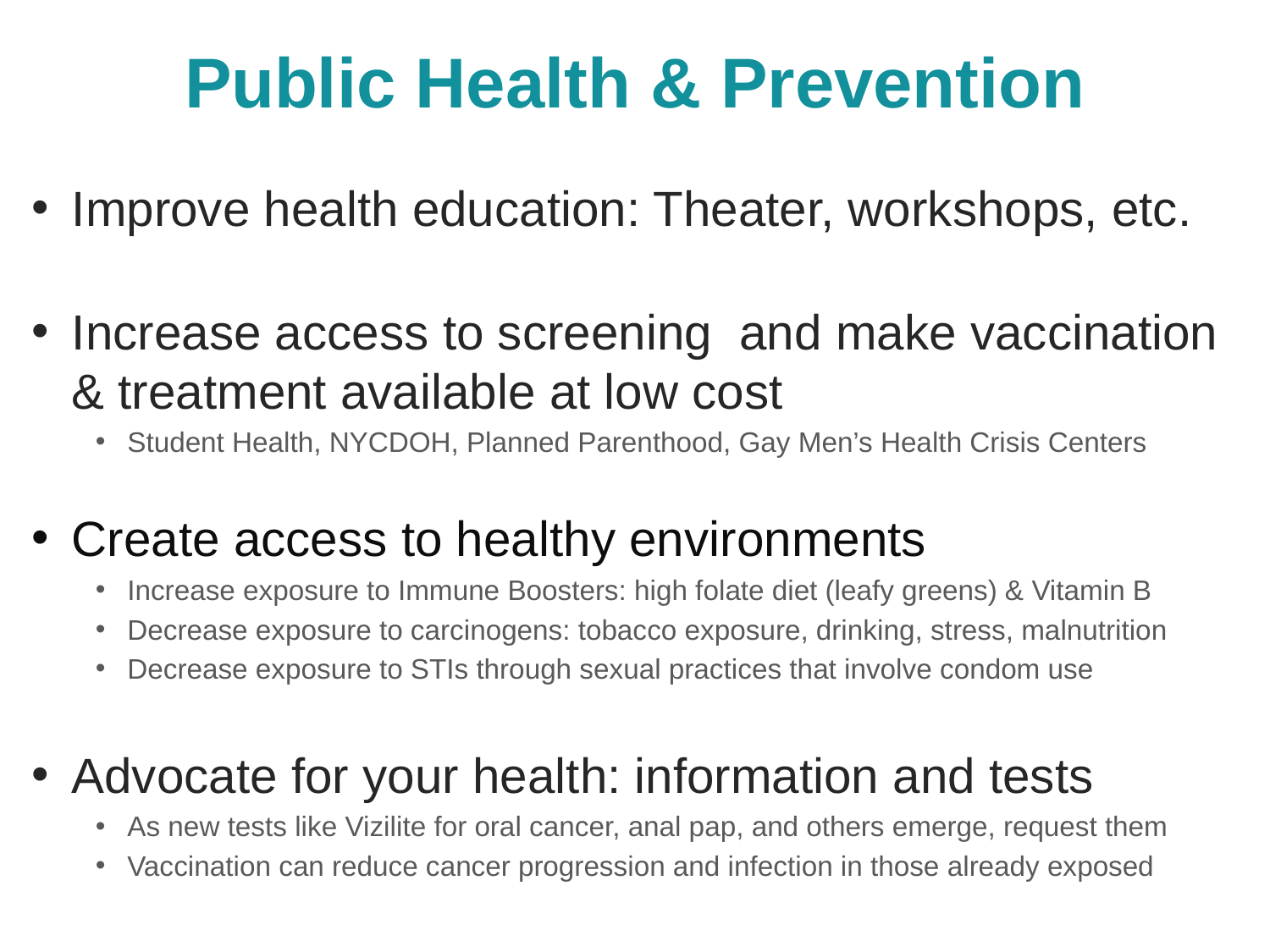

# Public Health & Prevention
Improve health education: Theater, workshops, etc.

Increase access to screening  and make vaccination & treatment available at low cost
Student Health, NYCDOH, Planned Parenthood, Gay Men’s Health Crisis Centers

Create access to healthy environments
Increase exposure to Immune Boosters: high folate diet (leafy greens) & Vitamin B
Decrease exposure to carcinogens: tobacco exposure, drinking, stress, malnutrition
Decrease exposure to STIs through sexual practices that involve condom use

Advocate for your health: information and tests
As new tests like Vizilite for oral cancer, anal pap, and others emerge, request them
Vaccination can reduce cancer progression and infection in those already exposed